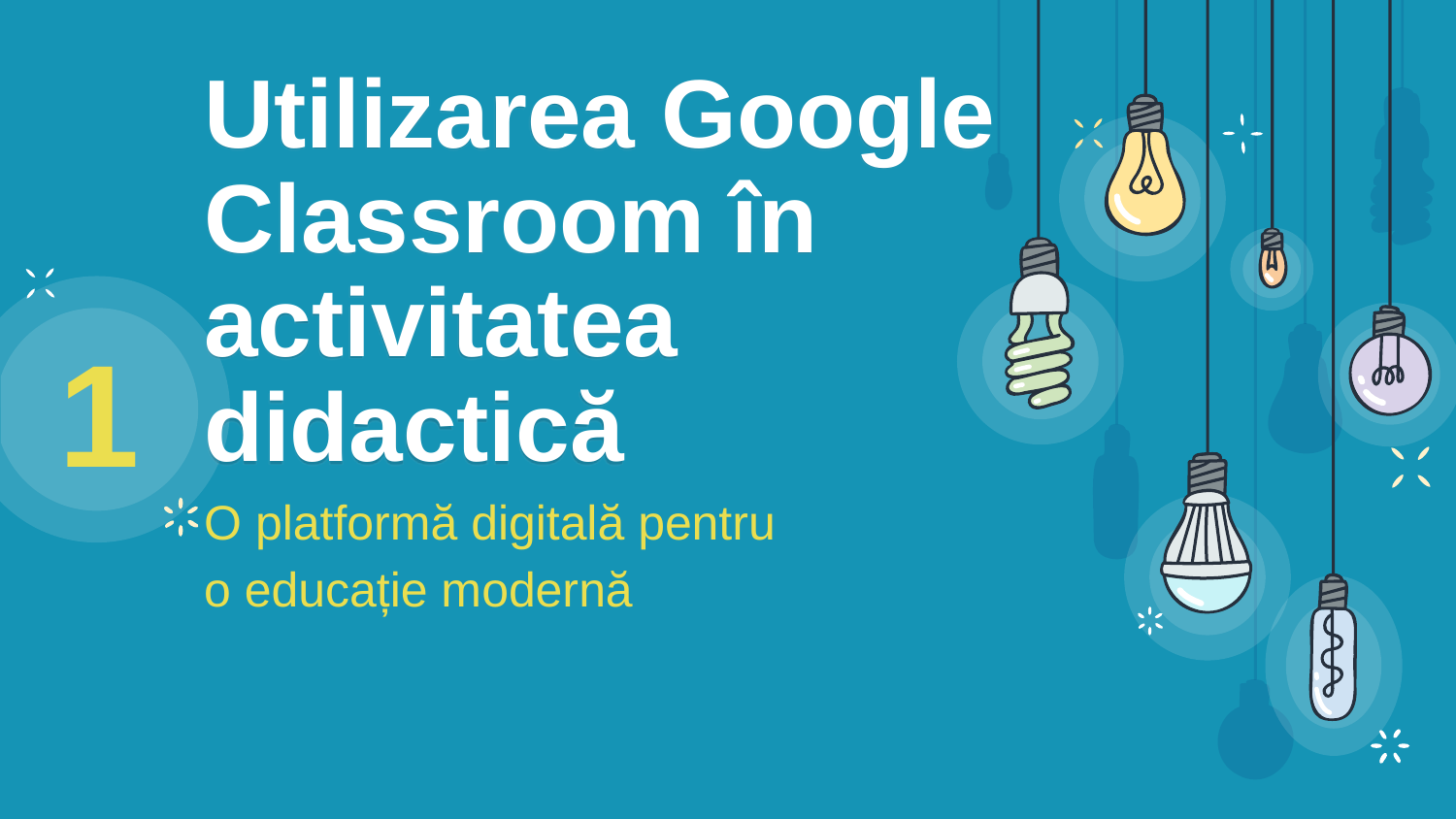

# Utilizarea Google Classroom în activitatea didactică
1
O platformă digitală pentru
o educație modernă